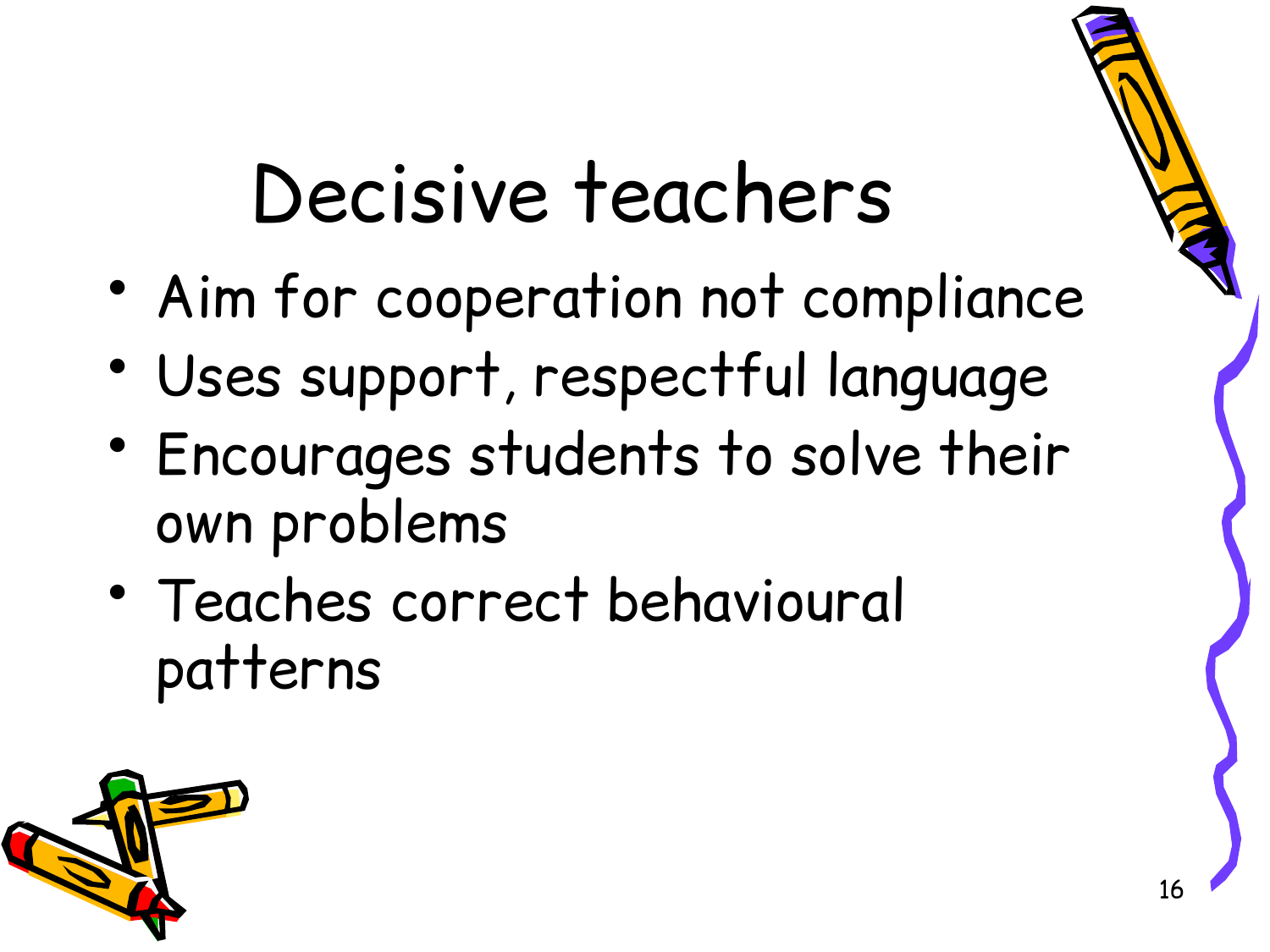

# Decisive teachers
Aim for cooperation not compliance
Uses support, respectful language
Encourages students to solve their own problems
Teaches correct behavioural patterns
16